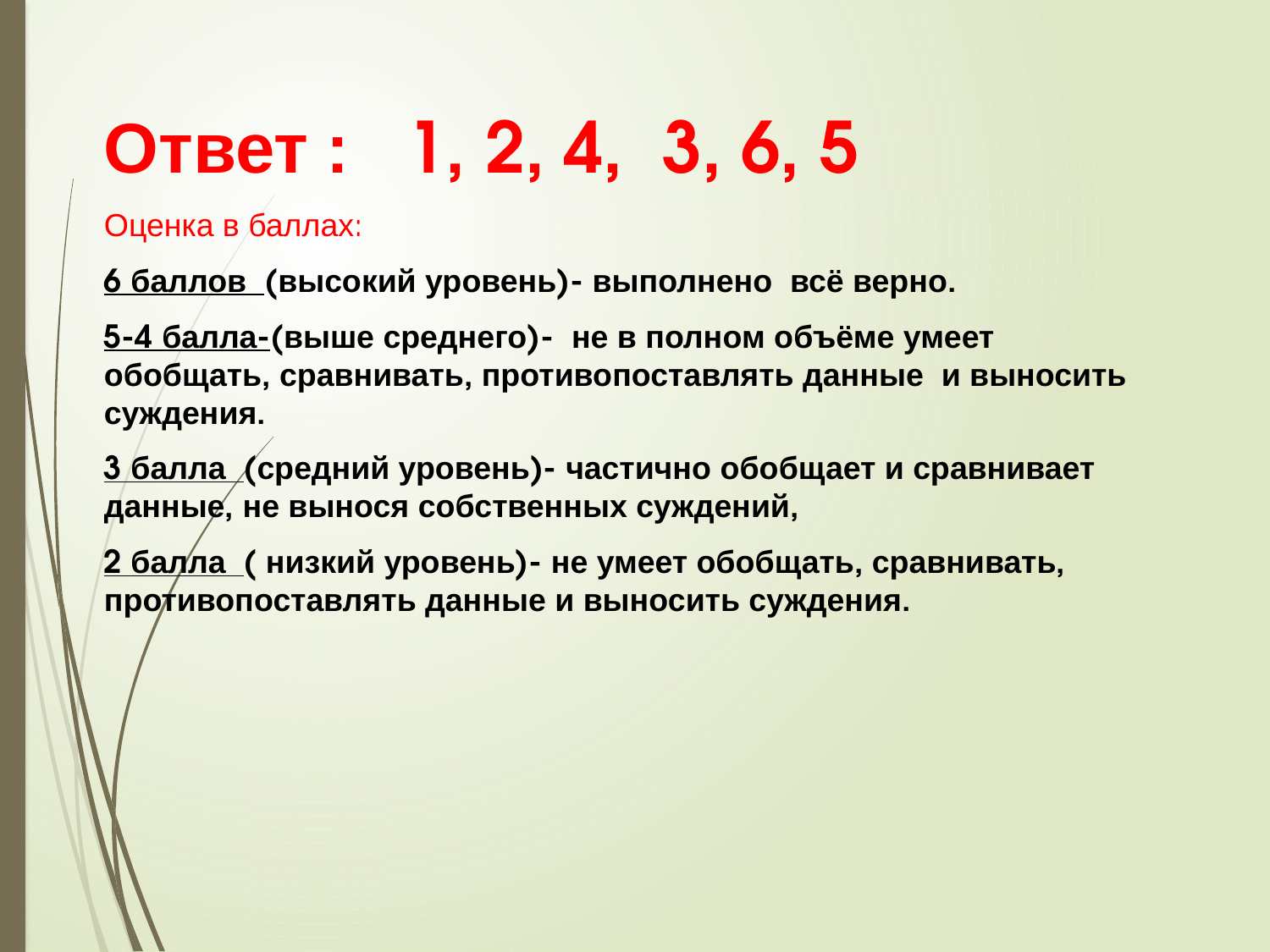

#
Ответ :   1, 2, 4,  3, 6, 5
Оценка в баллах:
6 баллов  (высокий уровень)- выполнено  всё верно.
5-4 балла-(выше среднего)-  не в полном объёме умеет обобщать, сравнивать, противопоставлять данные  и выносить суждения.
3 балла  (средний уровень)- частично обобщает и сравнивает данные, не вынося собственных суждений,
2 балла  ( низкий уровень)- не умеет обобщать, сравнивать, противопоставлять данные и выносить суждения.